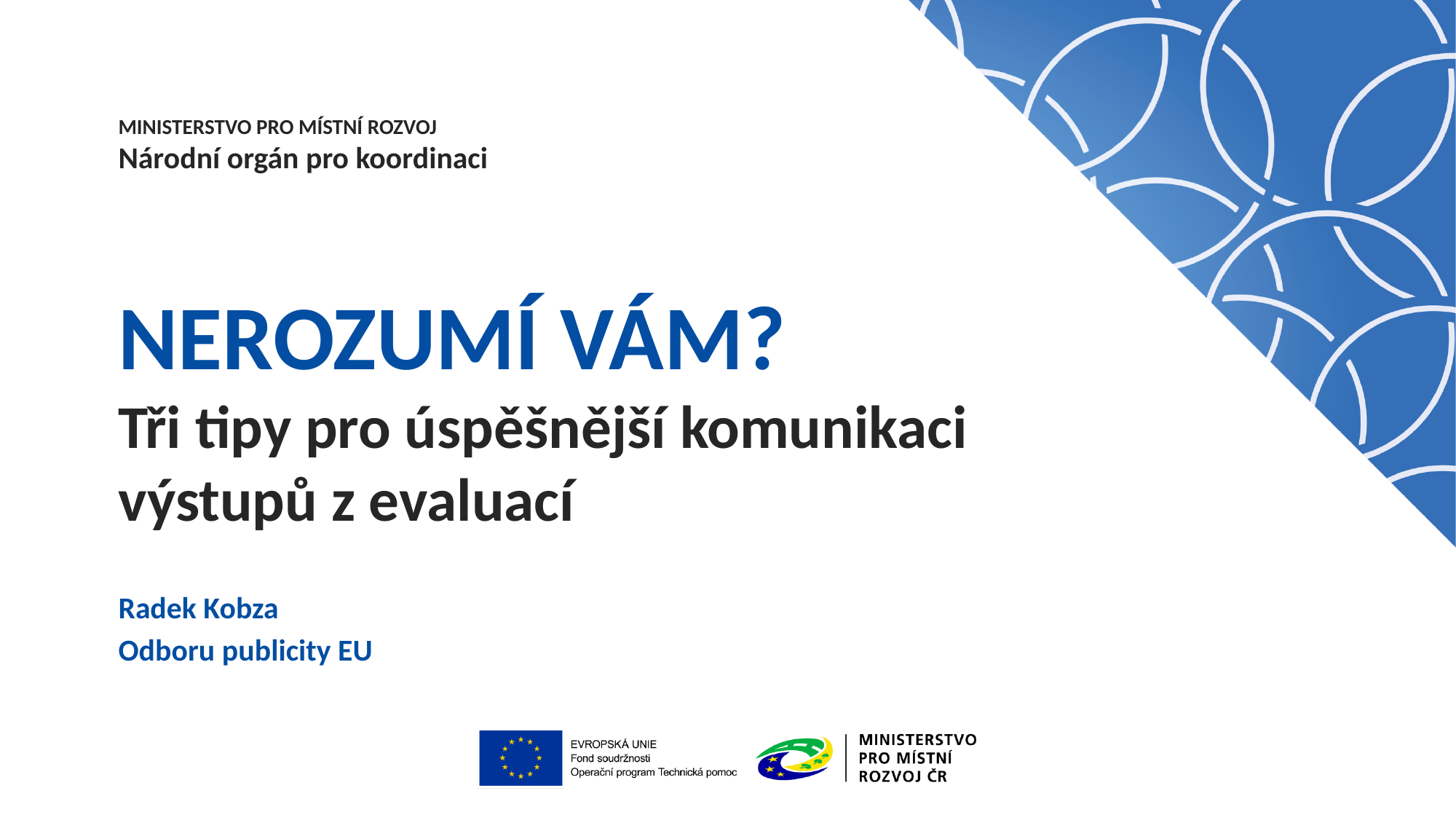

# NEROZUMÍ VÁM? Tři tipy pro úspěšnější komunikaci výstupů z evaluací
Radek Kobza
Odboru publicity EU